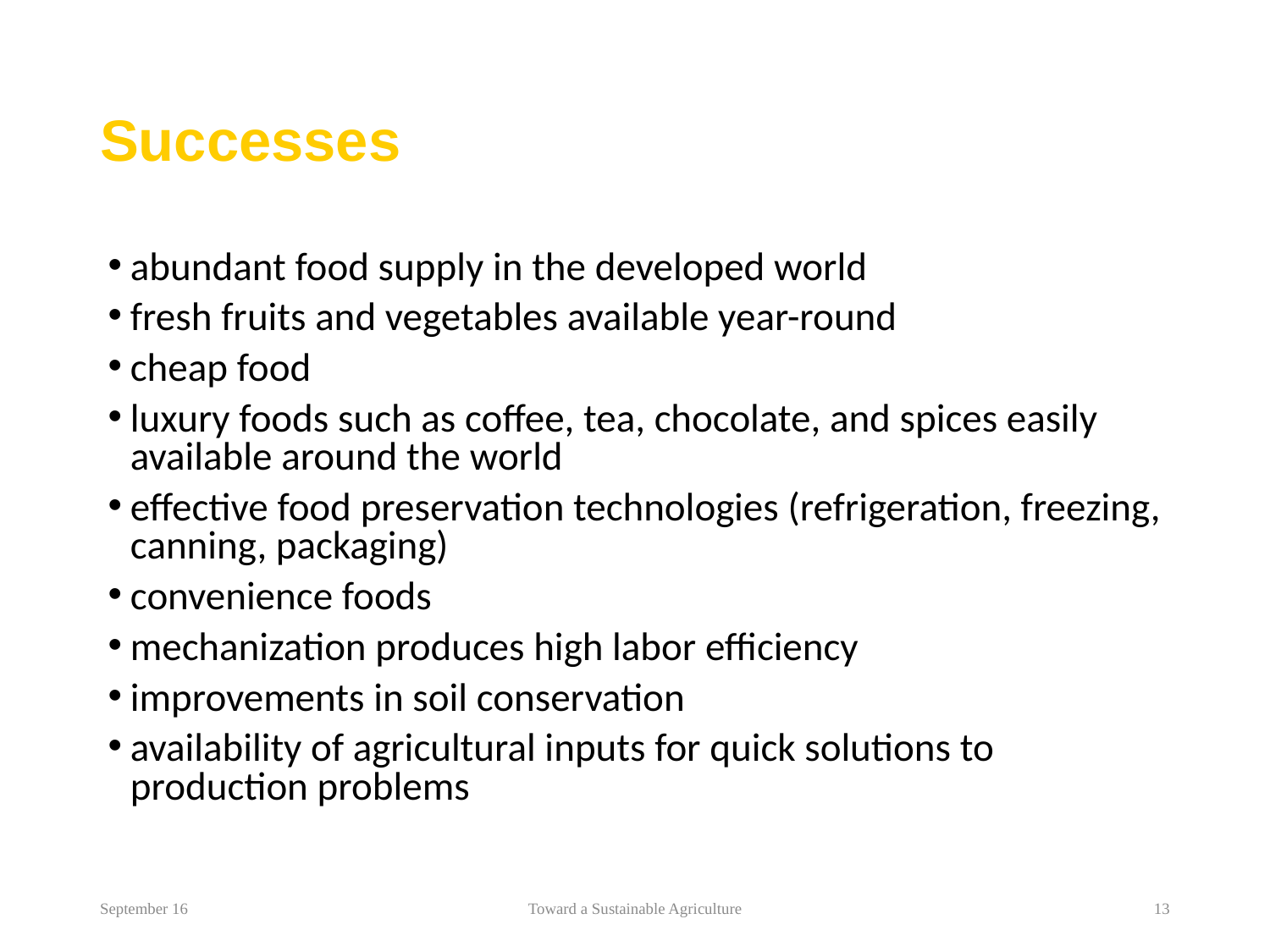

# Successes
abundant food supply in the developed world
fresh fruits and vegetables available year-round
cheap food
luxury foods such as coffee, tea, chocolate, and spices easily available around the world
effective food preservation technologies (refrigeration, freezing, canning, packaging)
convenience foods
mechanization produces high labor efficiency
improvements in soil conservation
availability of agricultural inputs for quick solutions to production problems
September 16
Toward a Sustainable Agriculture
13